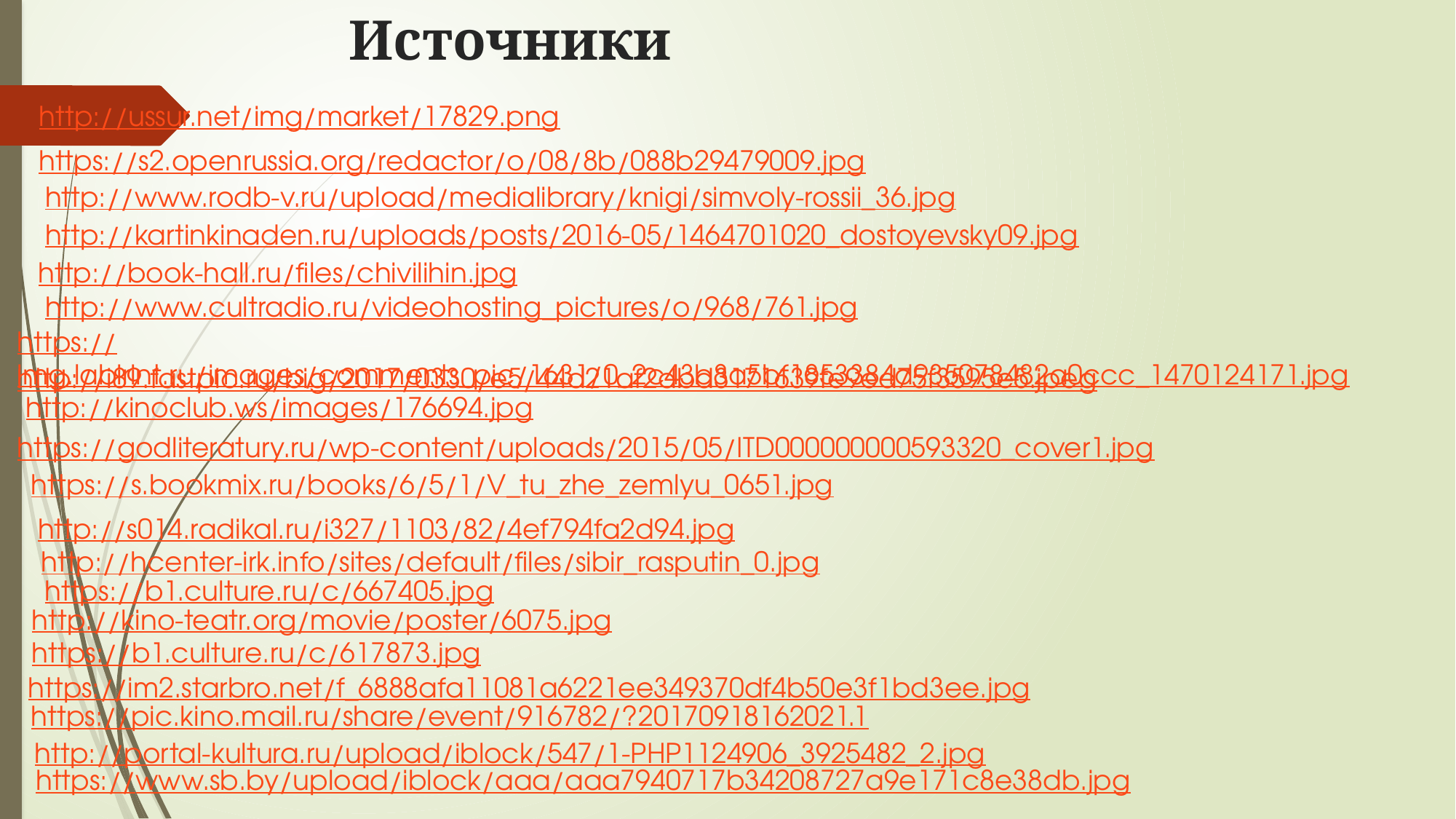

# Источники
http://ussur.net/img/market/17829.png

https://s2.openrussia.org/redactor/o/08/8b/088b29479009.jpg

http://www.rodb-v.ru/upload/medialibrary/knigi/simvoly-rossii_36.jpg

http://kartinkinaden.ru/uploads/posts/2016-05/1464701020_dostoyevsky09.jpg

http://book-hall.ru/files/chivilihin.jpg

http://www.cultradio.ru/videohosting_pictures/o/968/761.jpg

https://img.labirint.ru/images/comments_pic/1631/0_2c43b8a5bf1853384d935078482a0ccc_1470124171.jpg

http://i89.fastpic.ru/big/2017/0330/e5/44d21af2dbd3171639fe9ed75f3595e5.jpeg

http://kinoclub.ws/images/176694.jpg

https://godliteratury.ru/wp-content/uploads/2015/05/ITD000000000593320_cover1.jpg

https://s.bookmix.ru/books/6/5/1/V_tu_zhe_zemlyu_0651.jpg

http://s014.radikal.ru/i327/1103/82/4ef794fa2d94.jpg

http://hcenter-irk.info/sites/default/files/sibir_rasputin_0.jpg

https://b1.culture.ru/c/667405.jpg

http://kino-teatr.org/movie/poster/6075.jpg

https://b1.culture.ru/c/617873.jpg

https://im2.starbro.net/f_6888afa11081a6221ee349370df4b50e3f1bd3ee.jpg

https://pic.kino.mail.ru/share/event/916782/?20170918162021.1

http://portal-kultura.ru/upload/iblock/547/1-PHP1124906_3925482_2.jpg

https://www.sb.by/upload/iblock/aaa/aaa7940717b34208727a9e171c8e38db.jpg